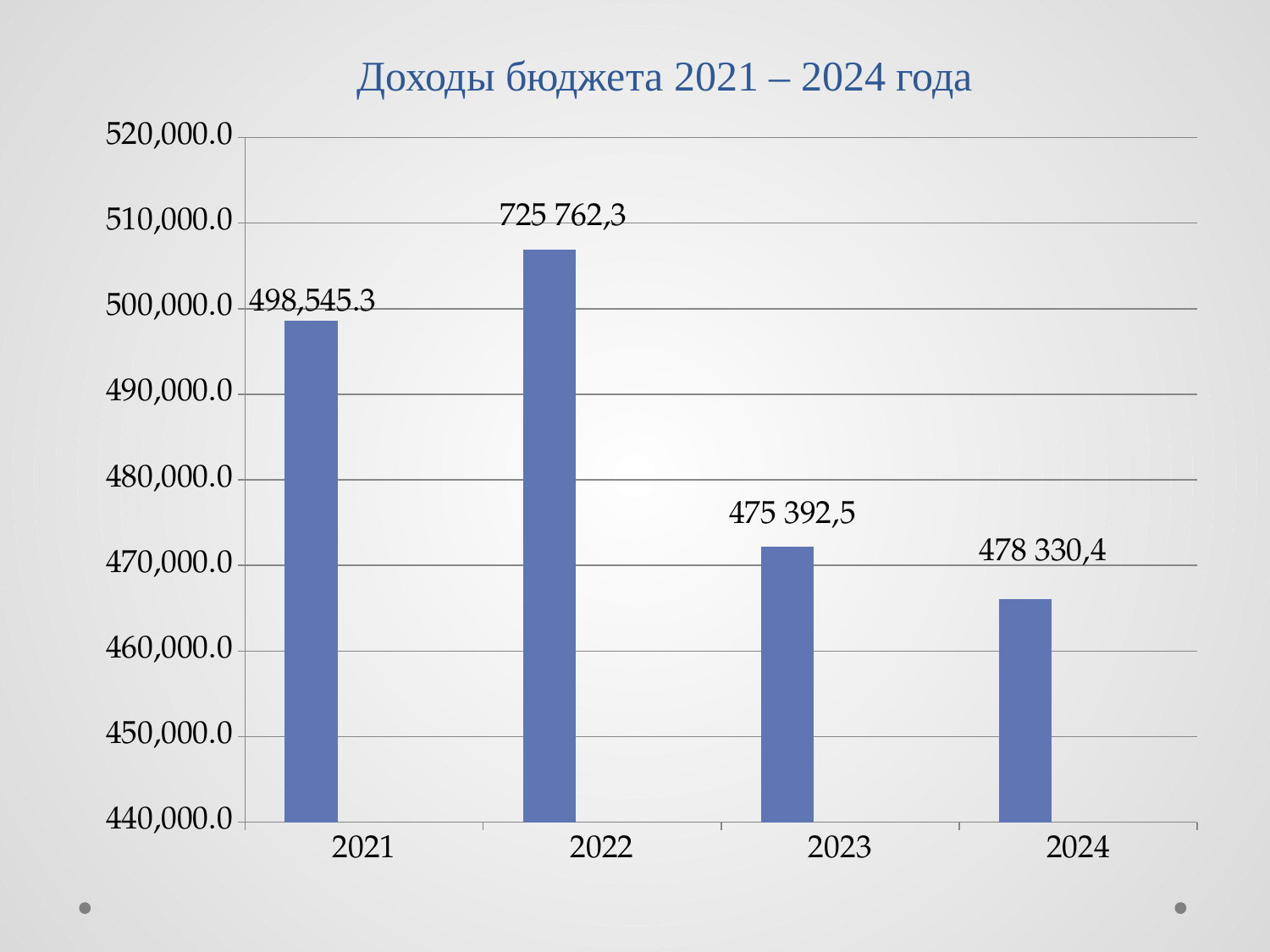

# Доходы бюджета 2021 – 2024 года

### Chart

| Category | Столбец1 | Столбец2 | Столбец3 |
|---|---|---|---|
| 2021 | 498545.3 | None | None |
| 2022 | 506867.9 | None | None |
| 2023 | 472234.9 | None | None |
| 2024 | 466050.5 | None | None |